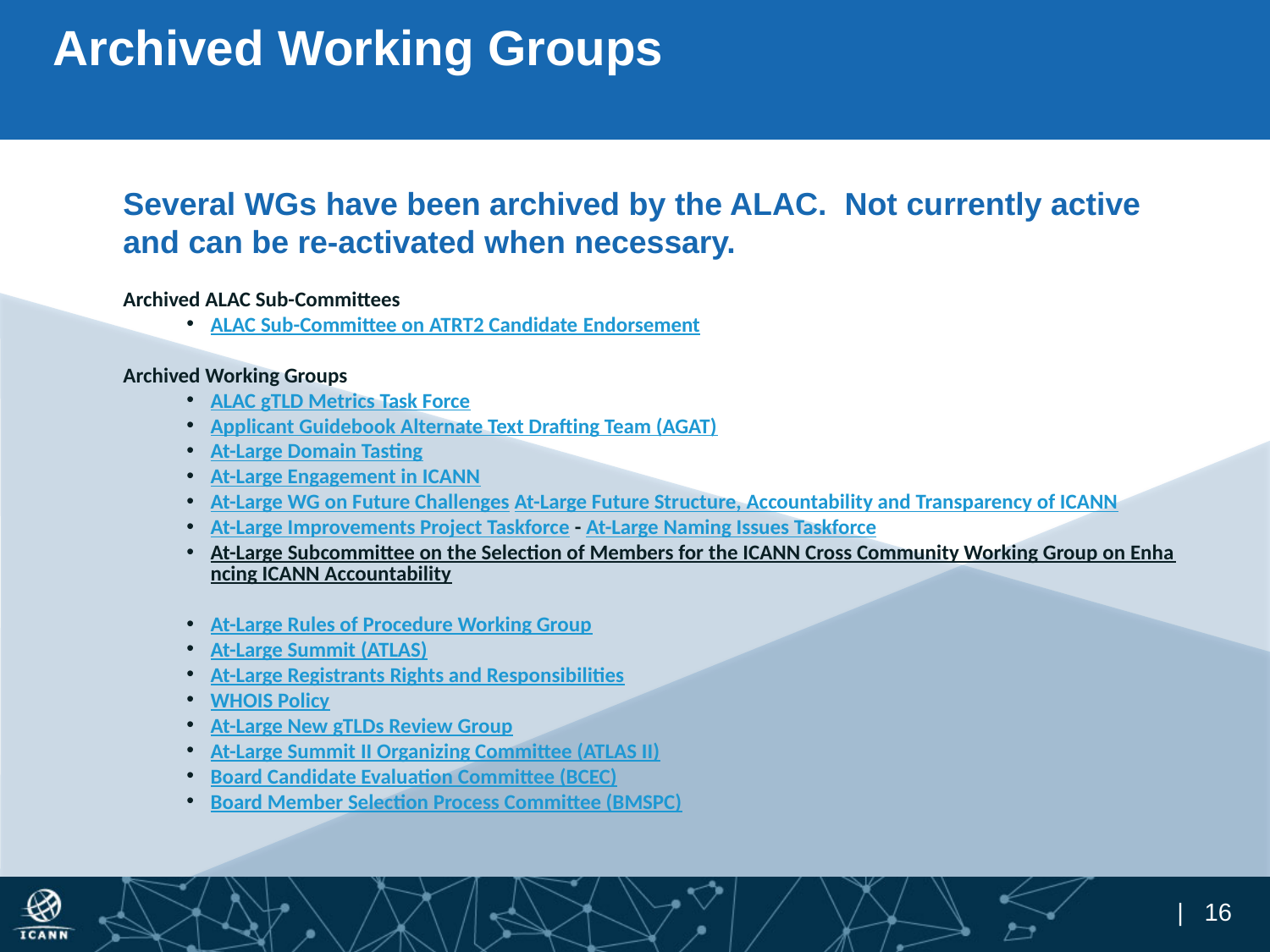

# Archived Working Groups

Several WGs have been archived by the ALAC.  Not currently active and can be re-activated when necessary.

Archived ALAC Sub-Committees
ALAC Sub-Committee on ATRT2 Candidate Endorsement

Archived Working Groups
ALAC gTLD Metrics Task Force
Applicant Guidebook Alternate Text Drafting Team (AGAT)
At-Large Domain Tasting
At-Large Engagement in ICANN
At-Large WG on Future Challenges At-Large Future Structure, Accountability and Transparency of ICANN
At-Large Improvements Project Taskforce - At-Large Naming Issues Taskforce
At-Large Subcommittee on the Selection of Members for the ICANN Cross Community Working Group on Enhancing ICANN Accountability
At-Large Rules of Procedure Working Group
At-Large Summit (ATLAS)
At-Large Registrants Rights and Responsibilities
WHOIS Policy
At-Large New gTLDs Review Group
At-Large Summit II Organizing Committee (ATLAS II)
Board Candidate Evaluation Committee (BCEC)
Board Member Selection Process Committee (BMSPC)